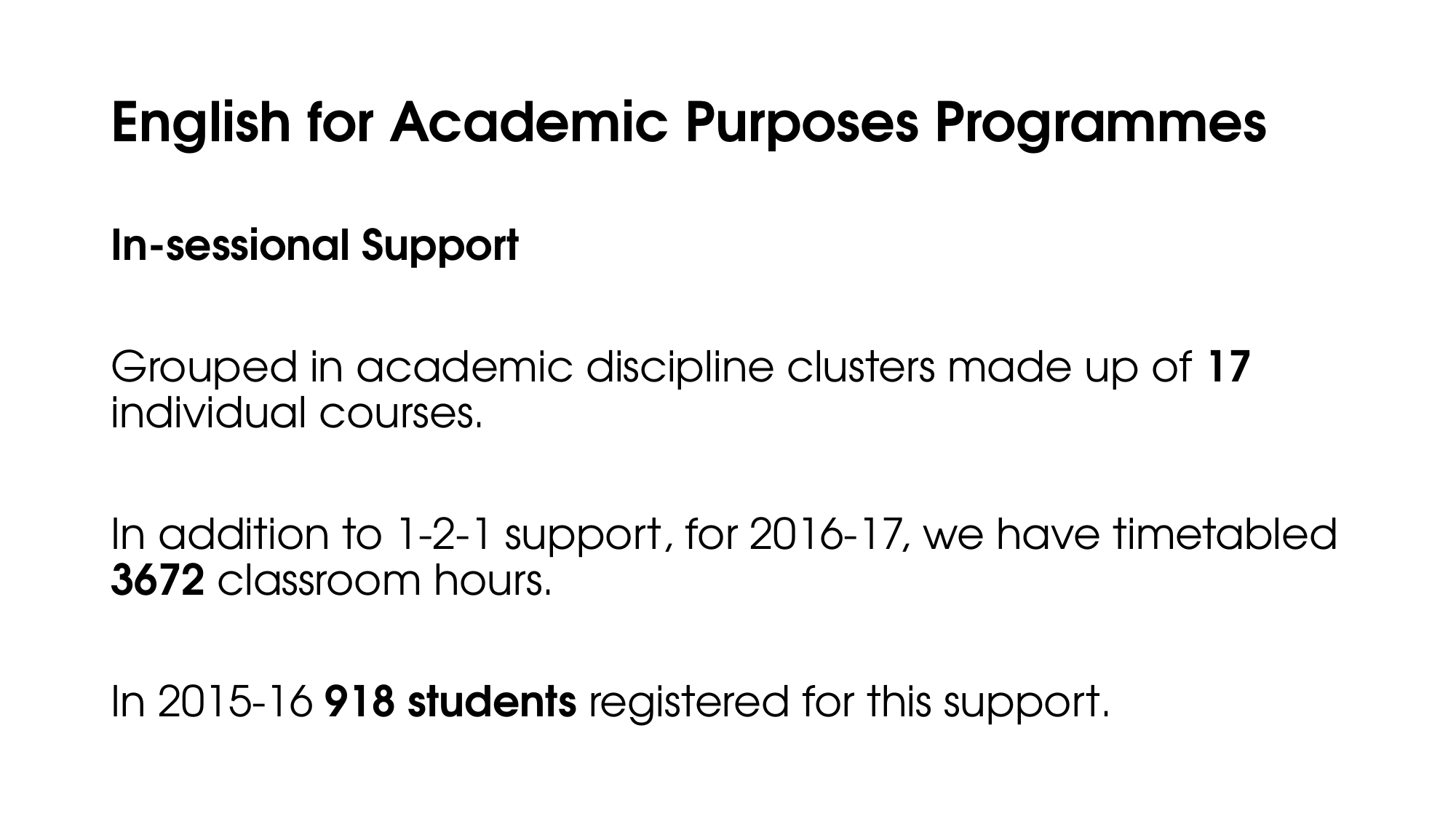

# English for Academic Purposes Programmes
In-sessional Support

Grouped in academic discipline clusters made up of 17 individual courses.

In addition to 1-2-1 support, for 2016-17, we have timetabled 3672 classroom hours.

In 2015-16 918 students registered for this support.